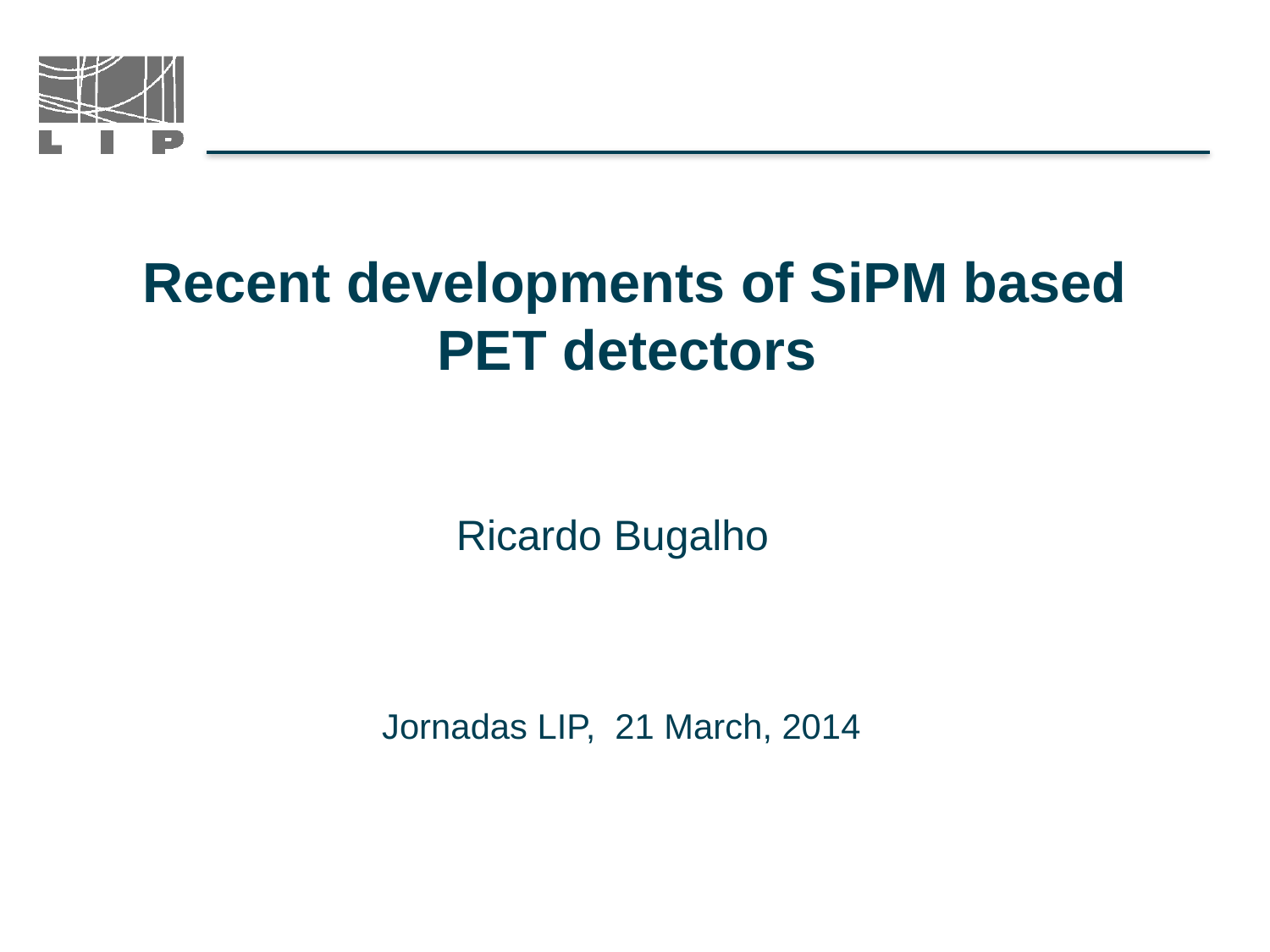

Recent developments of SiPM based PET detectors
Ricardo Bugalho
Jornadas LIP,  21 March, 2014